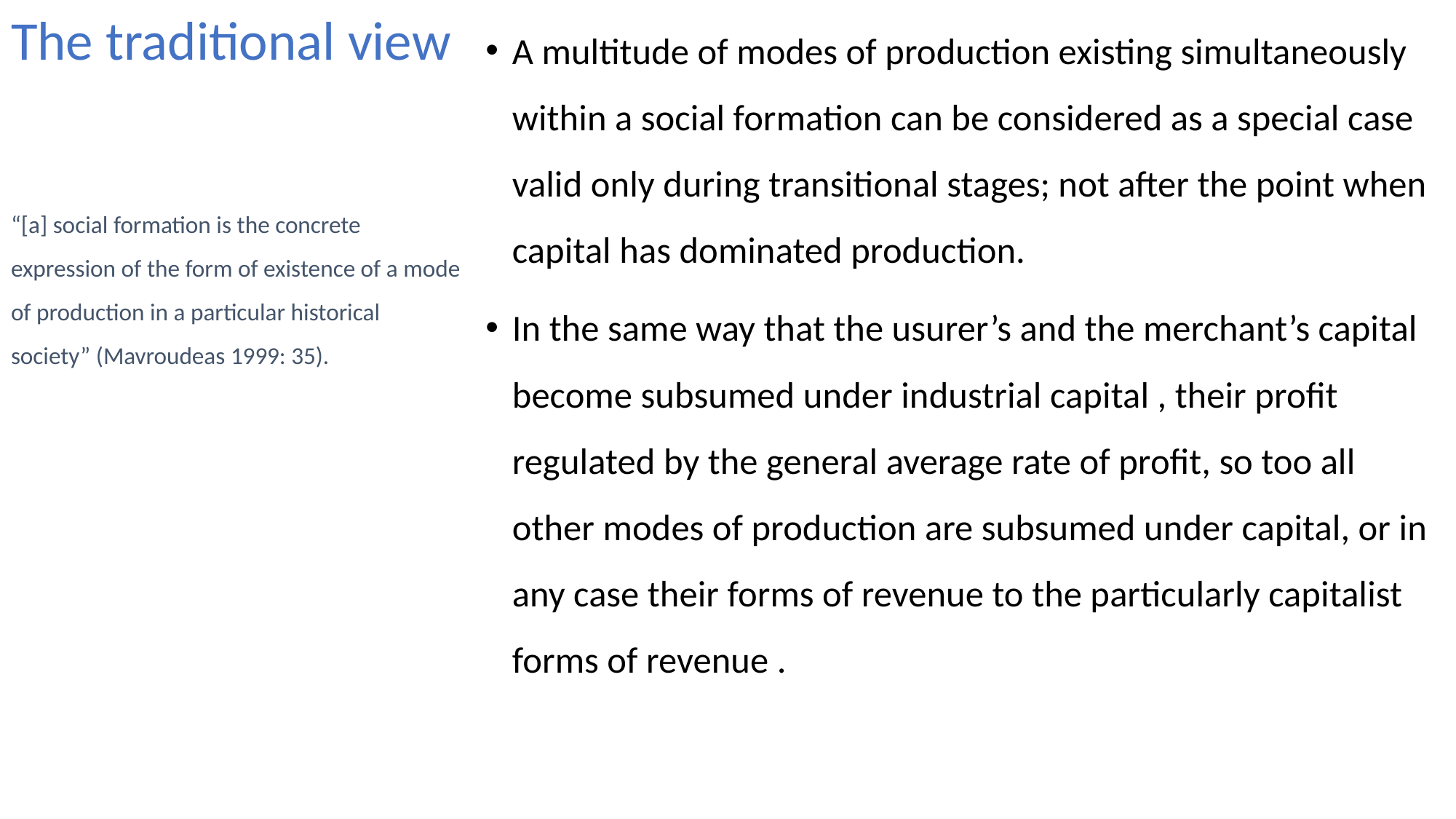

# The traditional view
A multitude of modes of production existing simultaneously within a social formation can be considered as a special case valid only during transitional stages; not after the point when capital has dominated production.
In the same way that the usurer’s and the merchant’s capital become subsumed under industrial capital , their profit regulated by the general average rate of profit, so too all other modes of production are subsumed under capital, or in any case their forms of revenue to the particularly capitalist forms of revenue .
“[a] social formation is the concrete expression of the form of existence of a mode of production in a particular historical society” (Mavroudeas 1999: 35).